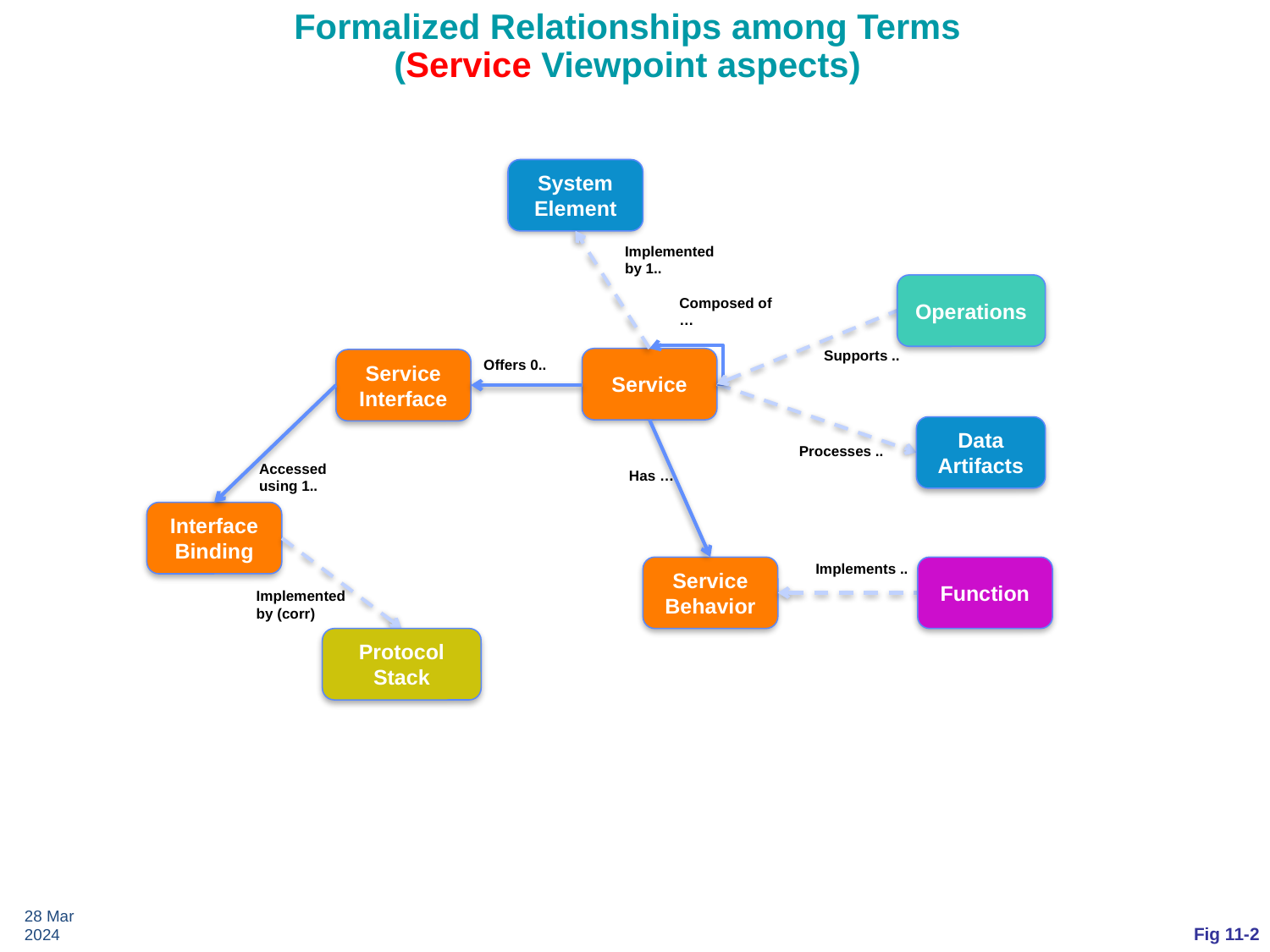

# Formalized Relationships among Terms (Service Viewpoint aspects)
System
Element
Implemented by 1..
Operations
Composed of …
Supports ..
Service
Offers 0..
Service
Interface
Data
Artifacts
Processes ..
Accessed using 1..
Has …
Interface
Binding
Implements ..
Service
Behavior
Function
Implemented by (corr)
Protocol
Stack
28 Mar 2024
Fig 11-2